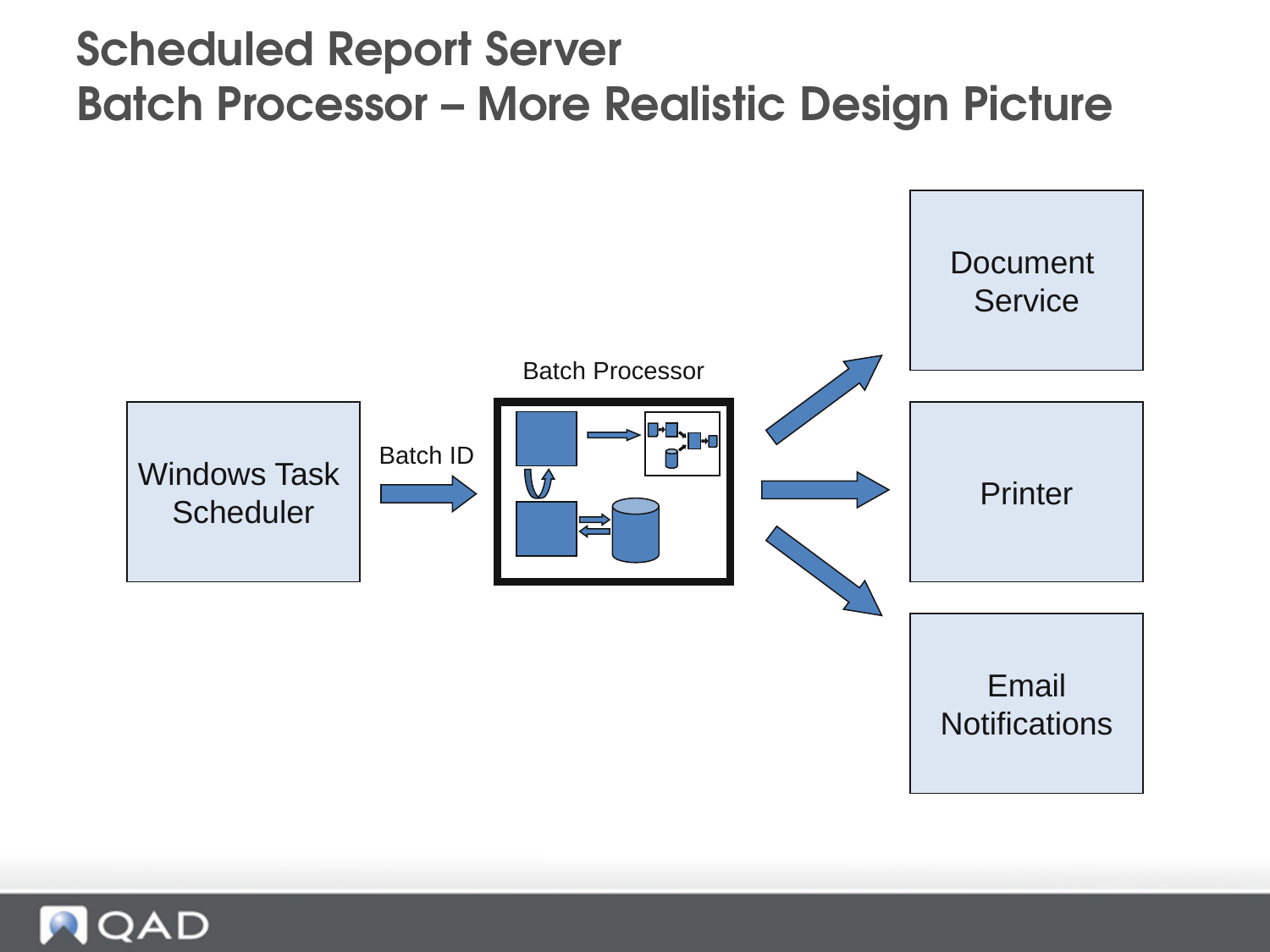

# Scheduled Report Server Batch Processor – More Realistic Design Picture
Document
Service
Batch Processor

Windows Task
Scheduler

Printer

Batch ID

Email
Notifications